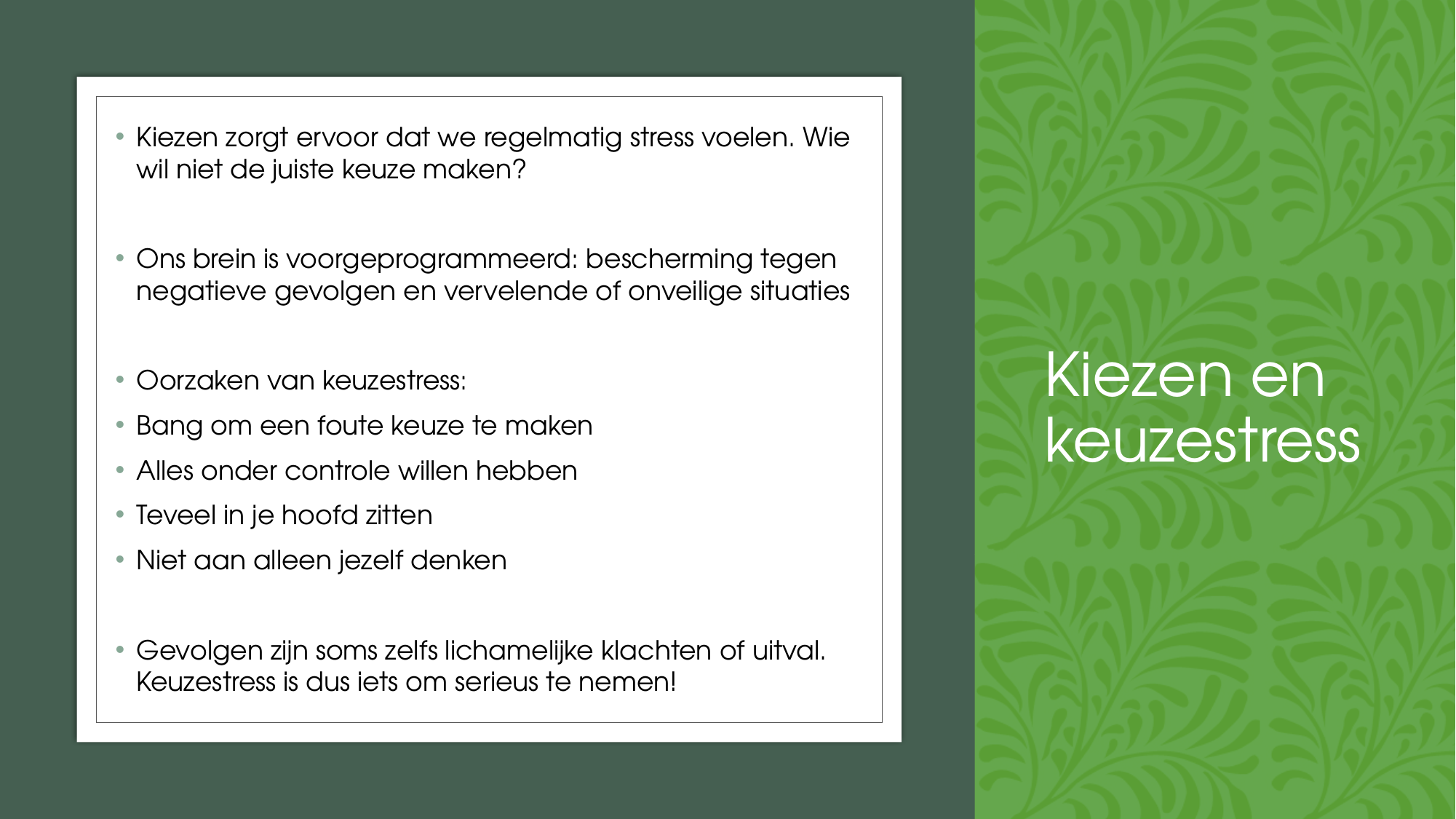

# Kiezen en keuzestress

Kiezen zorgt ervoor dat we regelmatig stress voelen. Wie wil niet de juiste keuze maken?

Ons brein is voorgeprogrammeerd: bescherming tegen negatieve gevolgen en vervelende of onveilige situaties

Oorzaken van keuzestress:
Bang om een foute keuze te maken
Alles onder controle willen hebben
Teveel in je hoofd zitten
Niet aan alleen jezelf denken

Gevolgen zijn soms zelfs lichamelijke klachten of uitval. Keuzestress is dus iets om serieus te nemen!